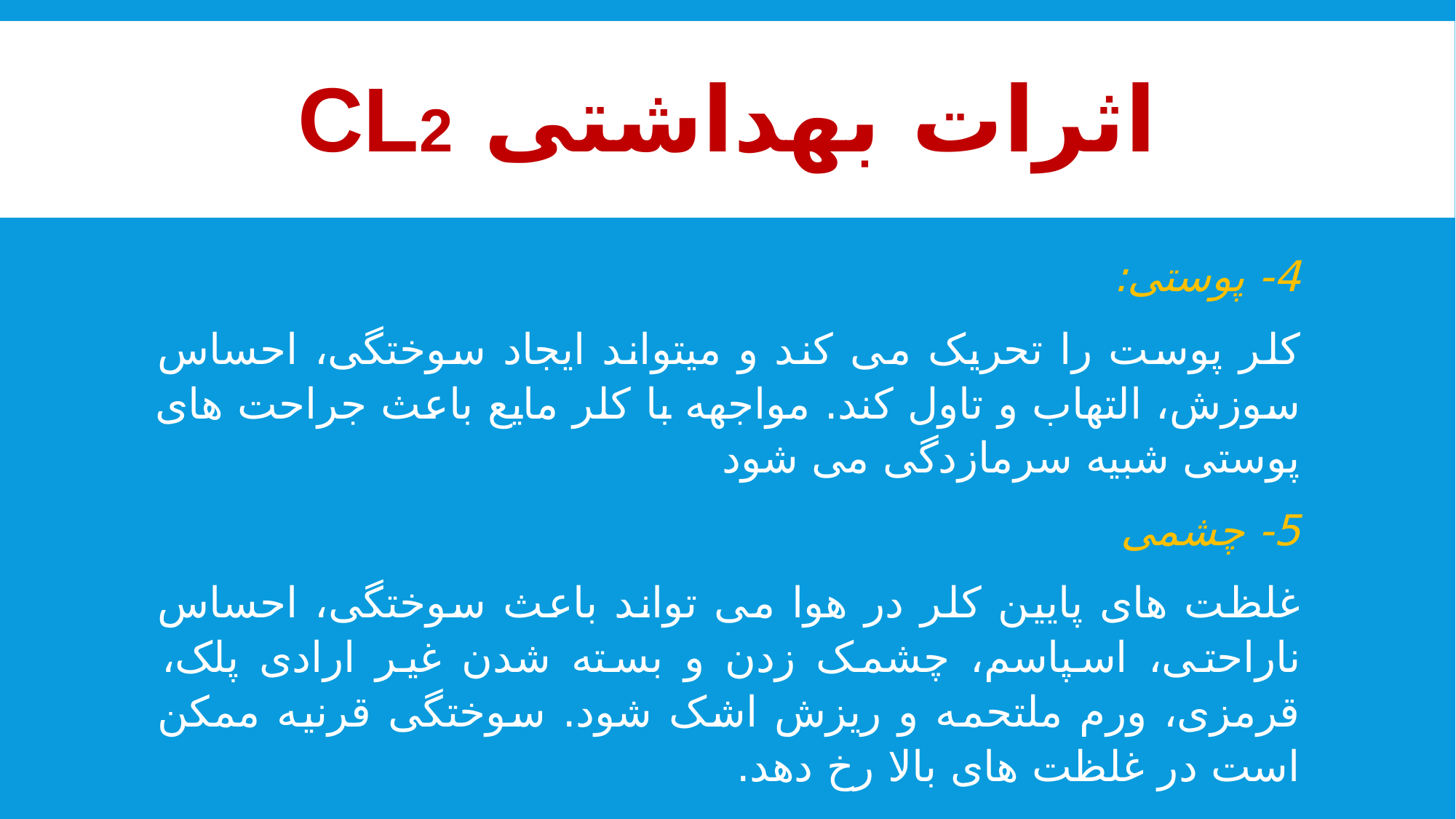

# اثرات بهداشتی Cl2
4- پوستی:
کلر پوست را تحریک می کند و میتواند ایجاد سوختگی، احساس سوزش، التهاب و تاول کند. مواجهه با کلر مایع باعث جراحت های پوستی شبیه سرمازدگی می شود
5- چشمی
غلظت های پایین کلر در هوا می تواند باعث سوختگی، احساس ناراحتی، اسپاسم، چشمک زدن و بسته شدن غیر ارادی پلک، قرمزی، ورم ملتحمه و ریزش اشک شود. سوختگی قرنیه ممکن است در غلظت های بالا رخ دهد.